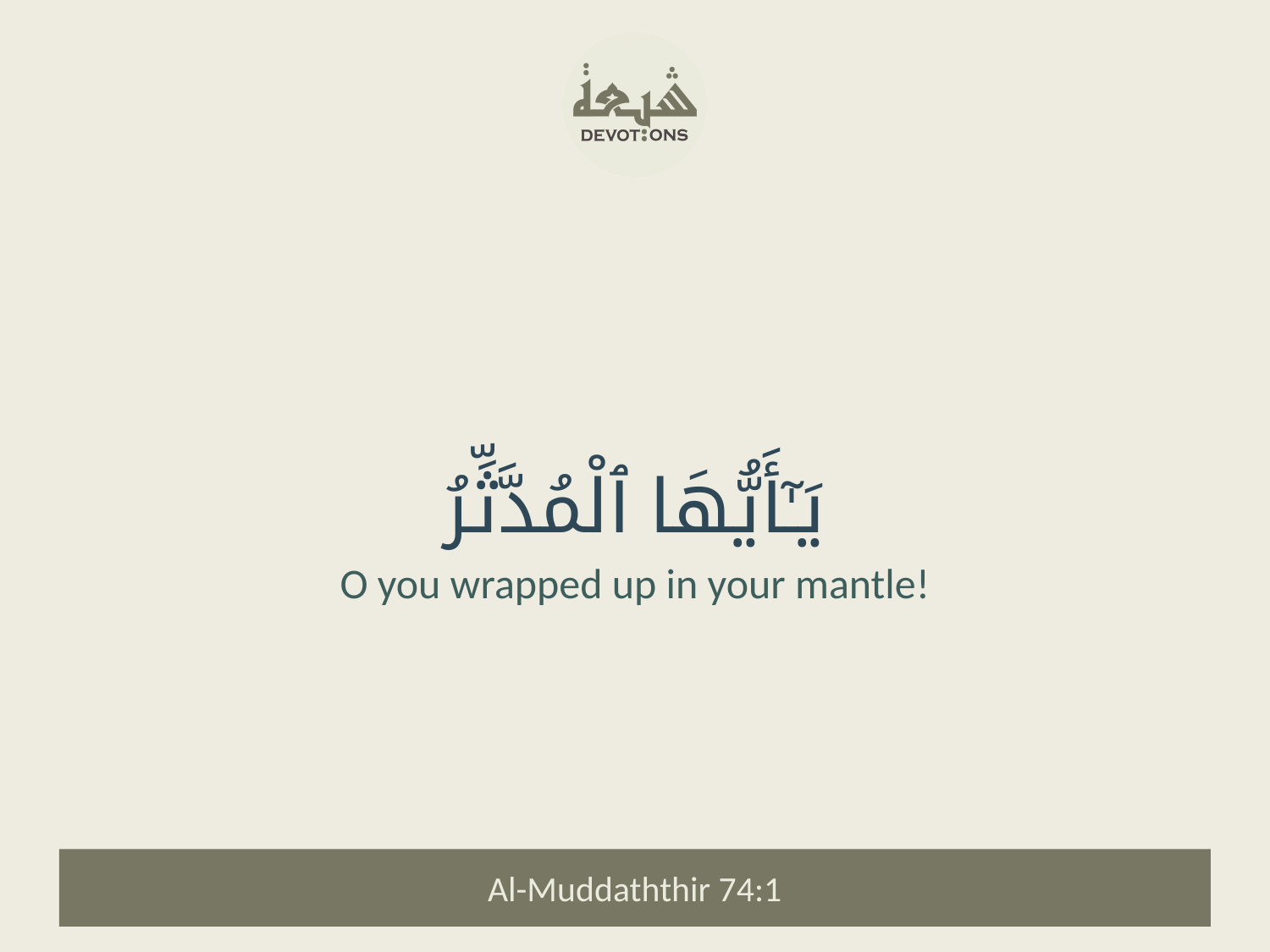

يَـٰٓأَيُّهَا ٱلْمُدَّثِّرُ
O you wrapped up in your mantle!
Al-Muddaththir 74:1